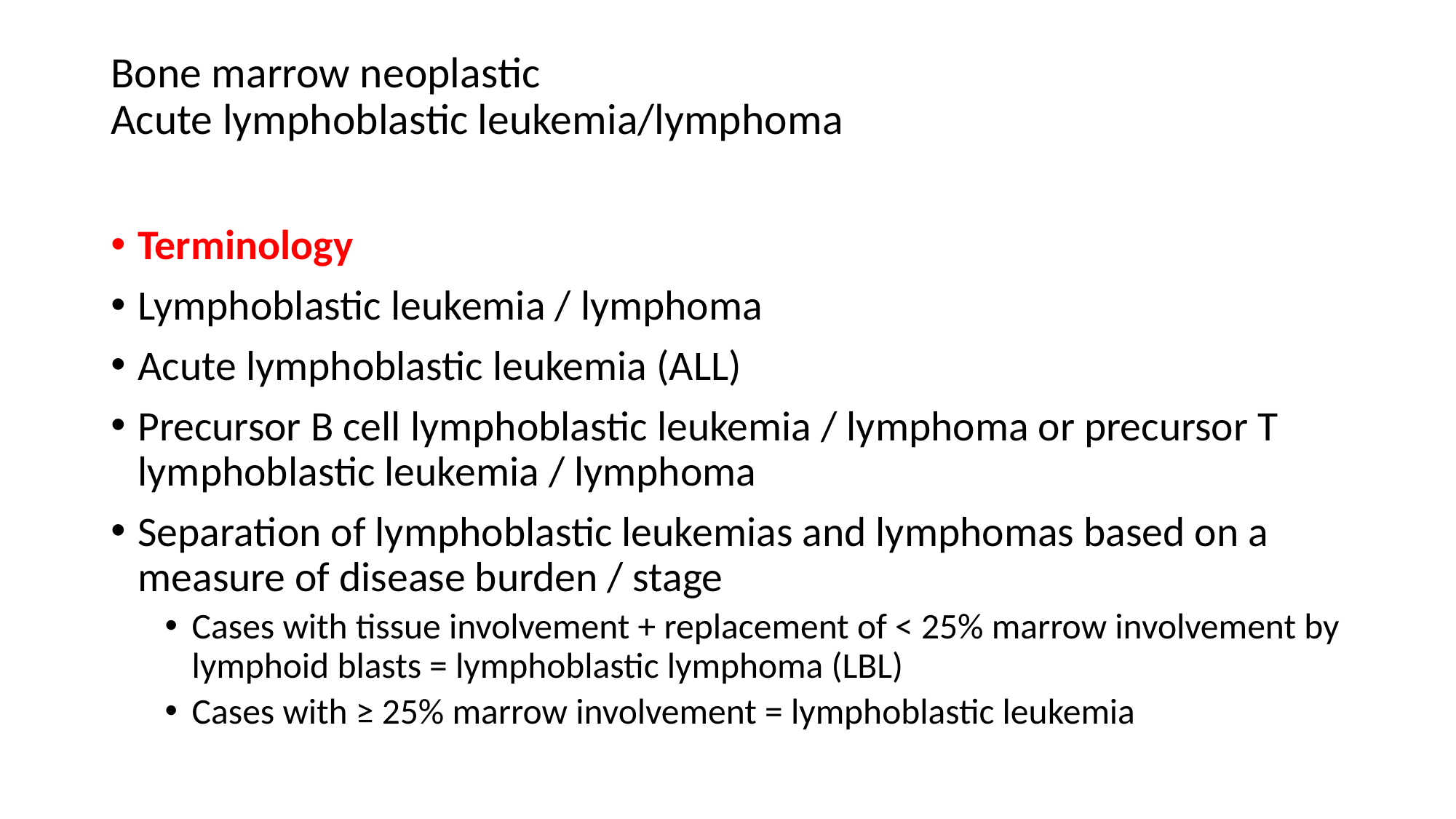

# Bone marrow neoplastic Acute lymphoblastic leukemia/lymphoma
Terminology
Lymphoblastic leukemia / lymphoma
Acute lymphoblastic leukemia (ALL)
Precursor B cell lymphoblastic leukemia / lymphoma or precursor T lymphoblastic leukemia / lymphoma
Separation of lymphoblastic leukemias and lymphomas based on a measure of disease burden / stage
Cases with tissue involvement + replacement of < 25% marrow involvement by lymphoid blasts = lymphoblastic lymphoma (LBL)
Cases with ≥ 25% marrow involvement = lymphoblastic leukemia